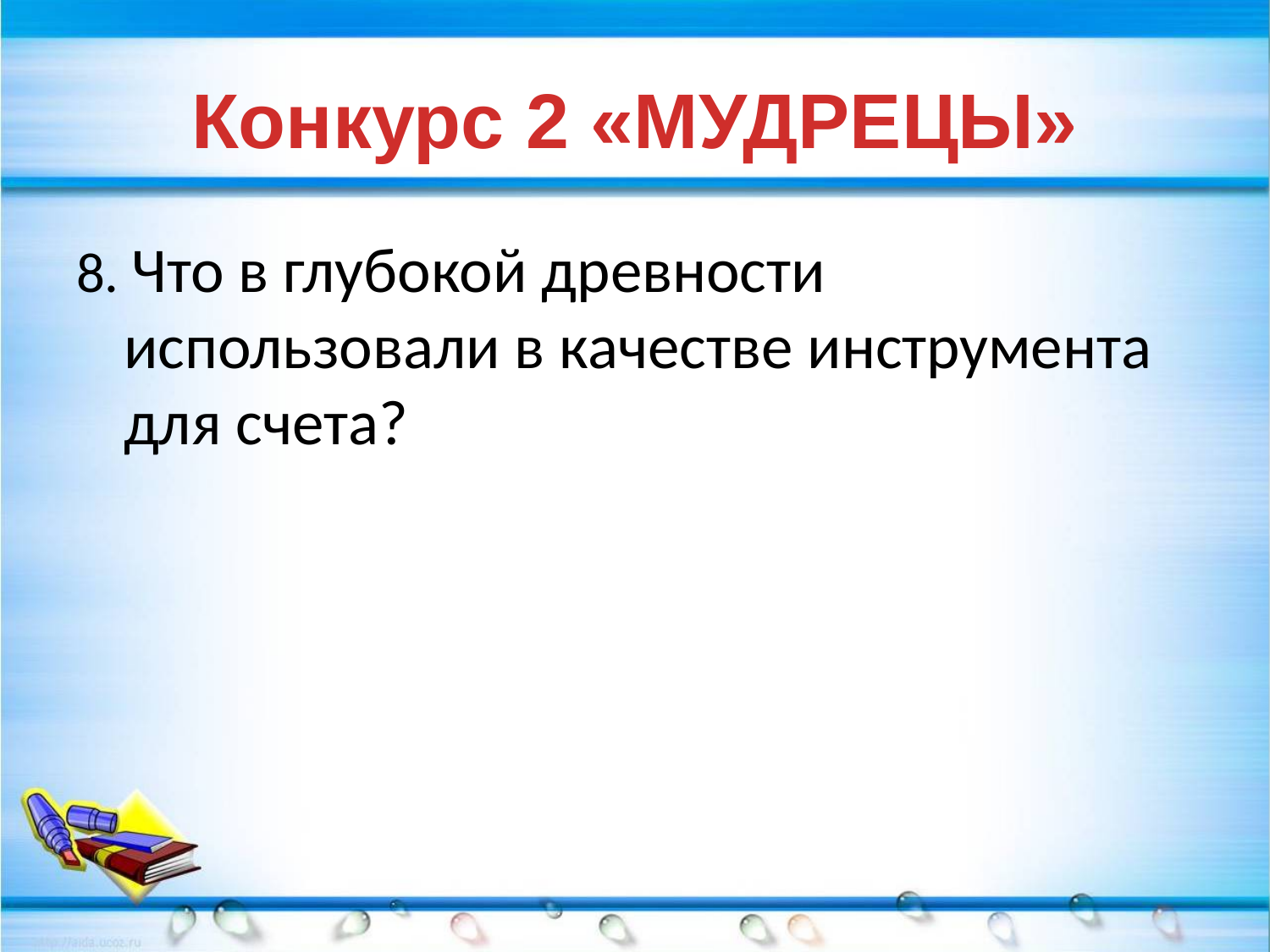

# Конкурс 2 «МУДРЕЦЫ»
8. Что в глубокой древности использовали в качестве инструмента для счета?